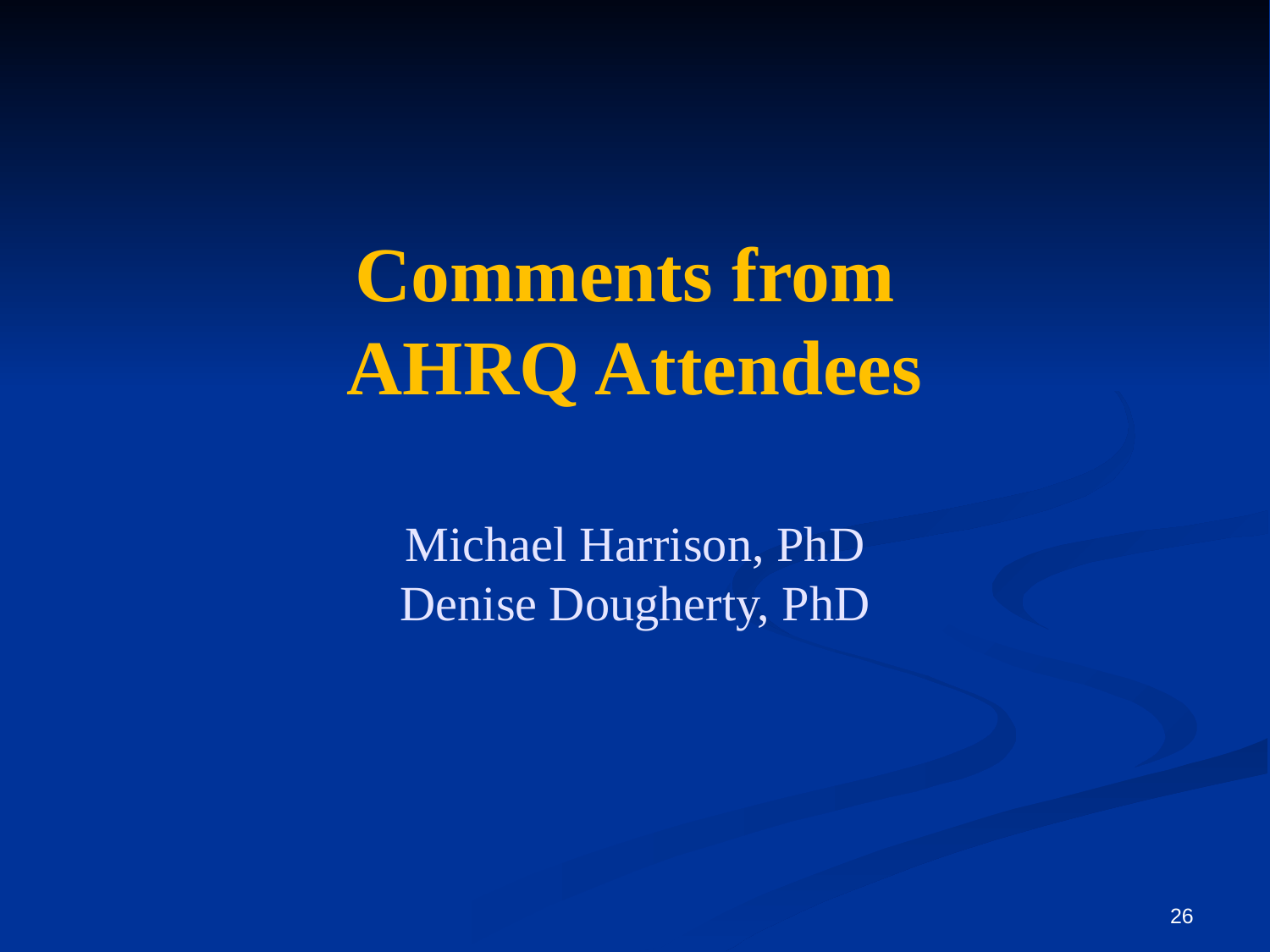

# Comments from AHRQ Attendees Michael Harrison, PhD Denise Dougherty, PhD
26